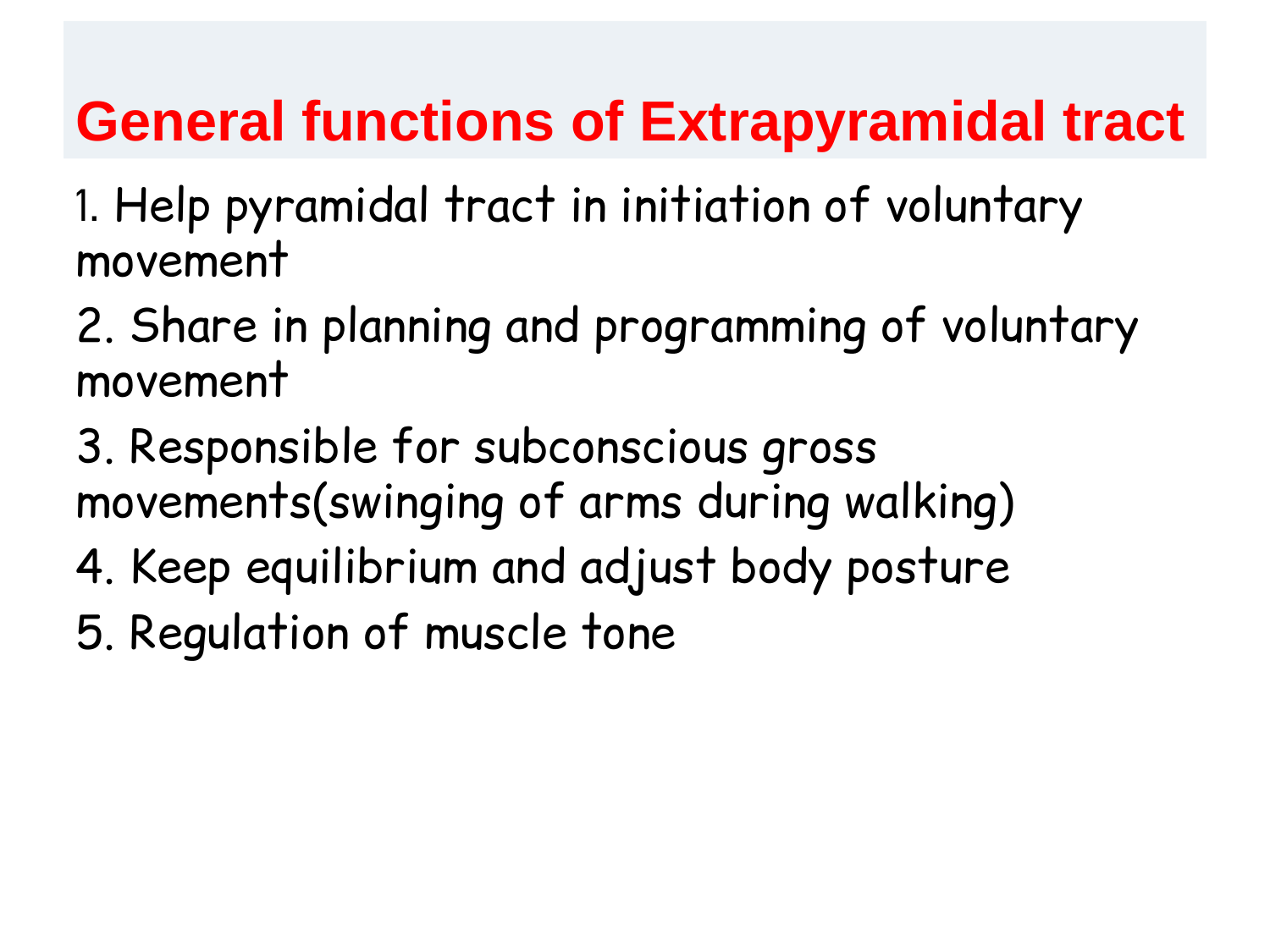

# General functions of Extrapyramidal tract
1. Help pyramidal tract in initiation of voluntary movement
2. Share in planning and programming of voluntary movement
3. Responsible for subconscious gross movements(swinging of arms during walking)
4. Keep equilibrium and adjust body posture
5. Regulation of muscle tone